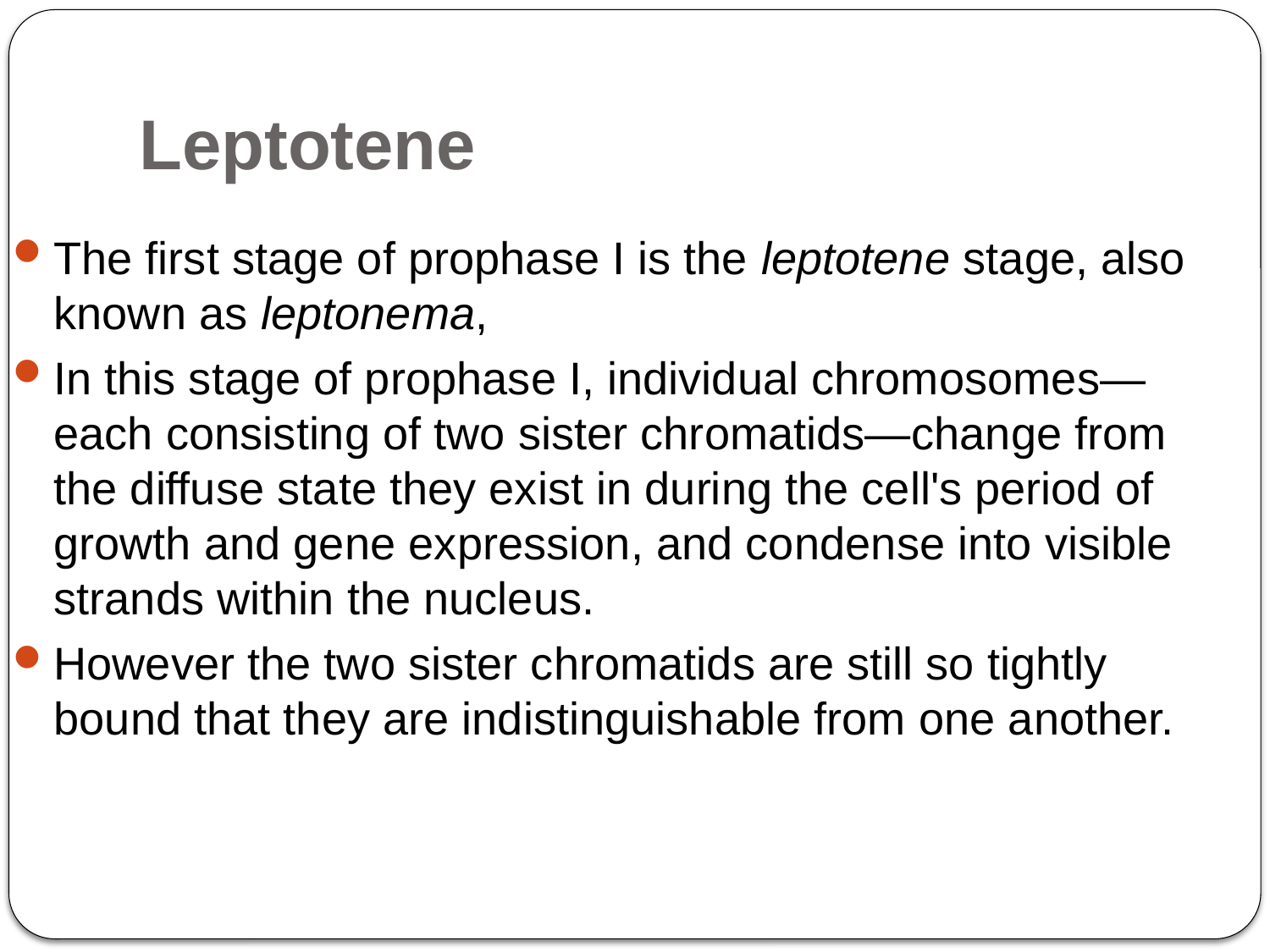

# Leptotene
The first stage of prophase I is the leptotene stage, also known as leptonema,
In this stage of prophase I, individual chromosomes—each consisting of two sister chromatids—change from the diffuse state they exist in during the cell's period of growth and gene expression, and condense into visible strands within the nucleus.
However the two sister chromatids are still so tightly bound that they are indistinguishable from one another.